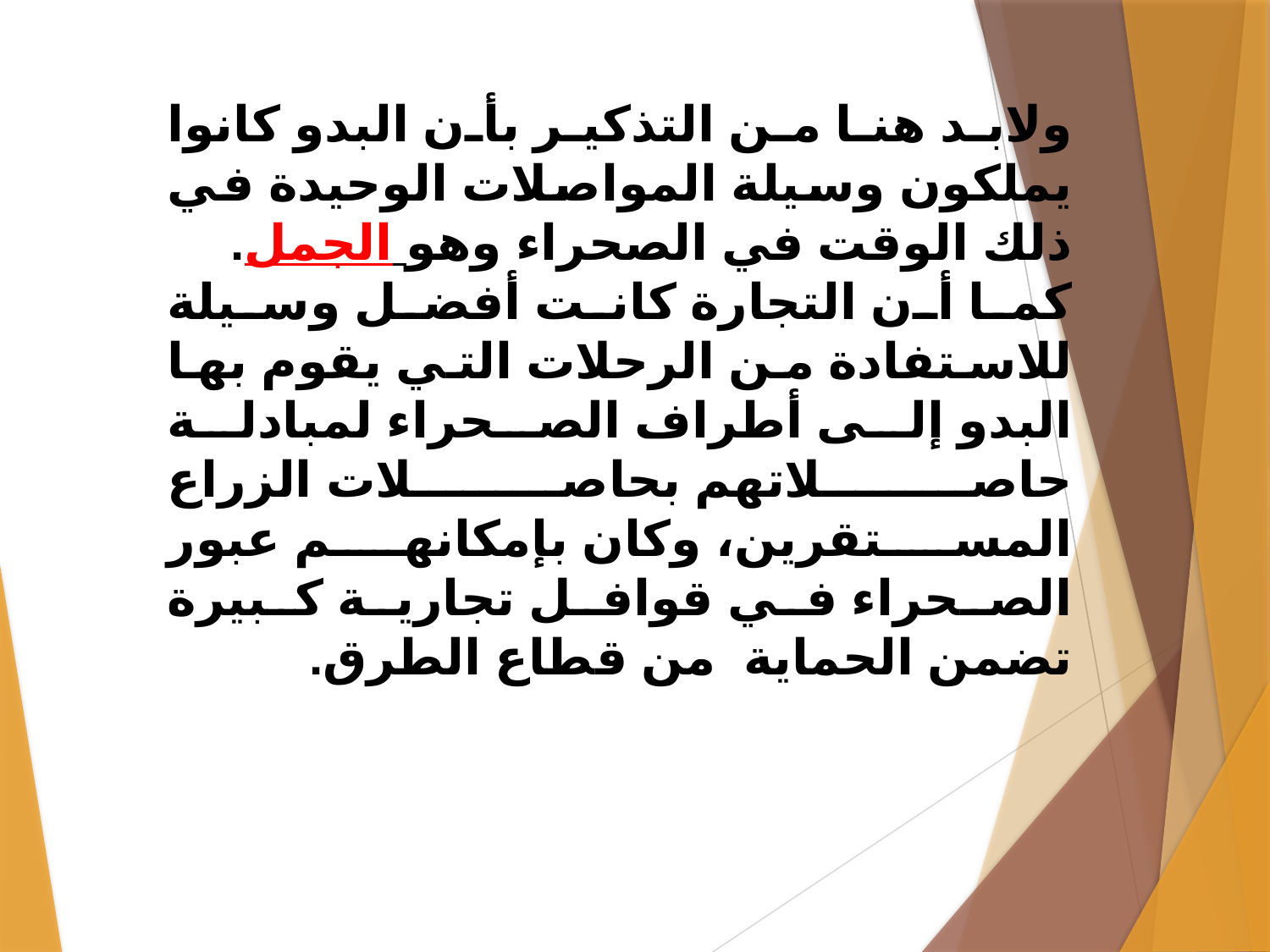

ولابد هنا من التذكير بأن البدو كانوا يملكون وسيلة المواصلات الوحيدة في ذلك الوقت في الصحراء وهو الجمل.
كما أن التجارة كانت أفضل وسيلة للاستفادة من الرحلات التي يقوم بها البدو إلى أطراف الصحراء لمبادلة حاصلاتهم بحاصلات الزراع المستقرين، وكان بإمكانهم عبور الصحراء في قوافل تجارية كبيرة تضمن الحماية  من قطاع الطرق.